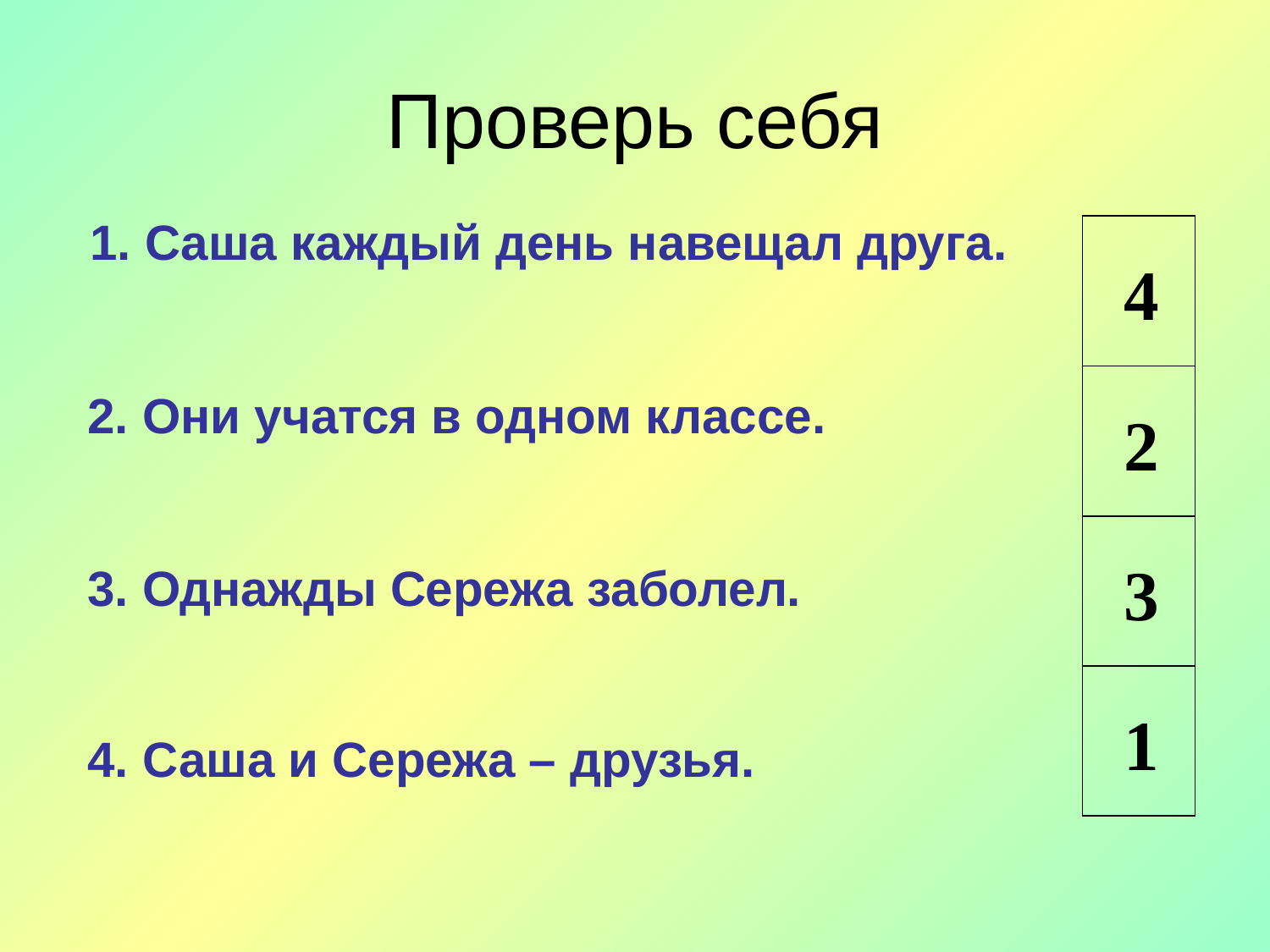

# Проверь себя
| 4 |
| --- |
| 2 |
| 3 |
| 1 |
1. Саша каждый день навещал друга.

2. Они учатся в одном классе.

3. Однажды Сережа заболел.

4. Саша и Сережа – друзья.